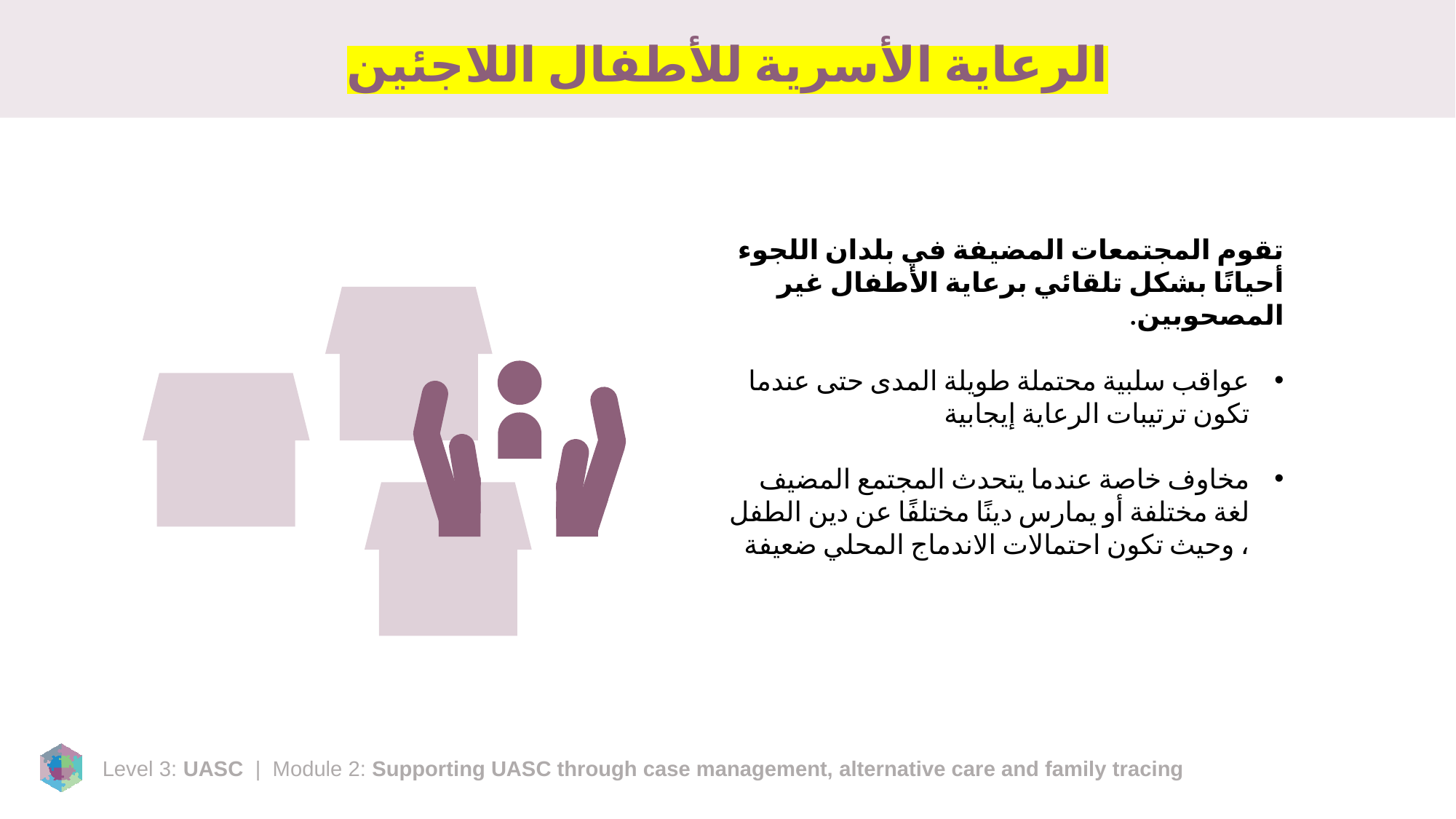

# الرعاية الأسرية للأطفال اللاجئين
تقوم المجتمعات المضيفة في بلدان اللجوء أحيانًا بشكل تلقائي برعاية الأطفال غير المصحوبين.

عواقب سلبية محتملة طويلة المدى حتى عندما تكون ترتيبات الرعاية إيجابية

مخاوف خاصة عندما يتحدث المجتمع المضيف لغة مختلفة أو يمارس دينًا مختلفًا عن دين الطفل ، وحيث تكون احتمالات الاندماج المحلي ضعيفة